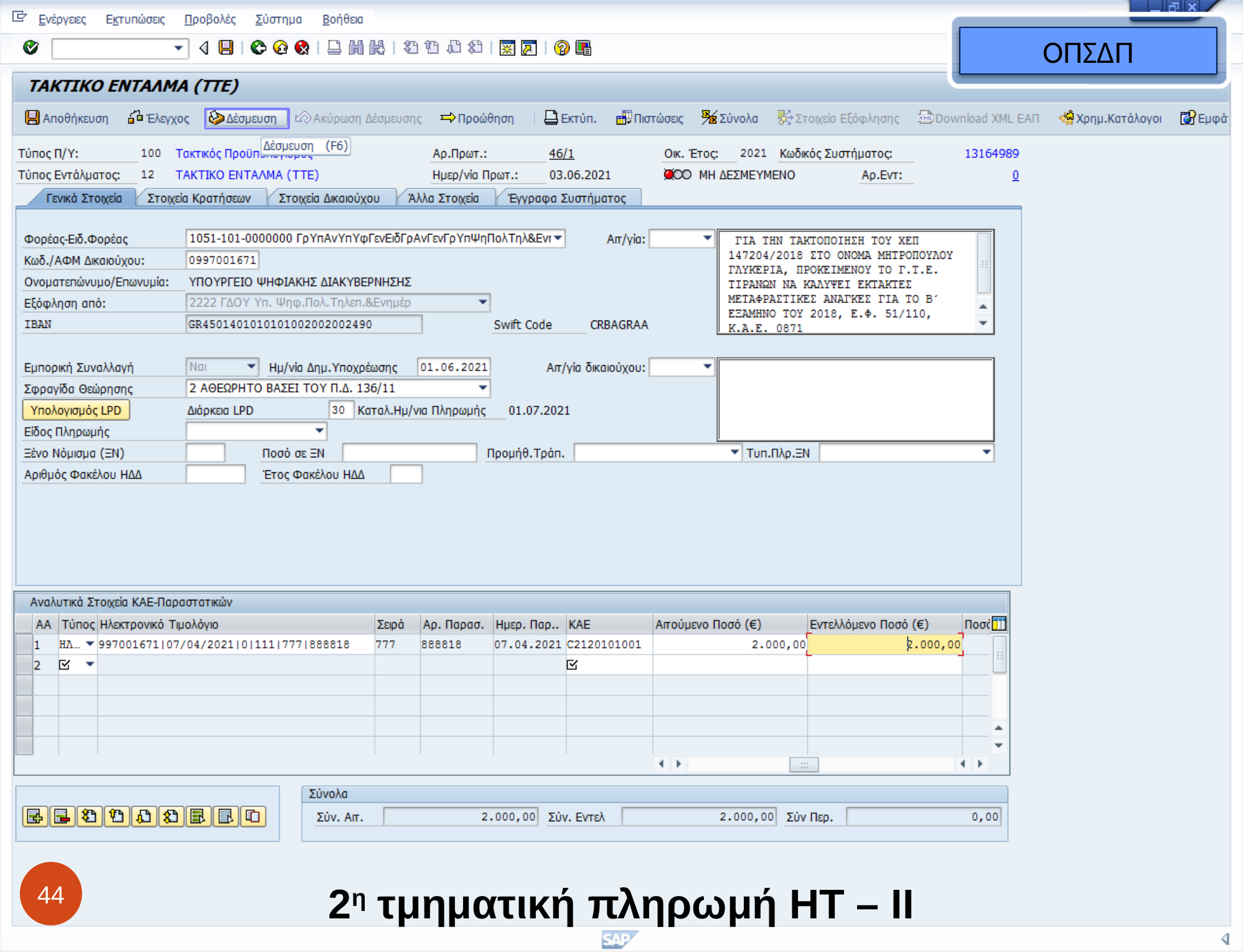

ΟΠΣΔΠ

44
2η τμηματική πληρωμή ΗΤ – II